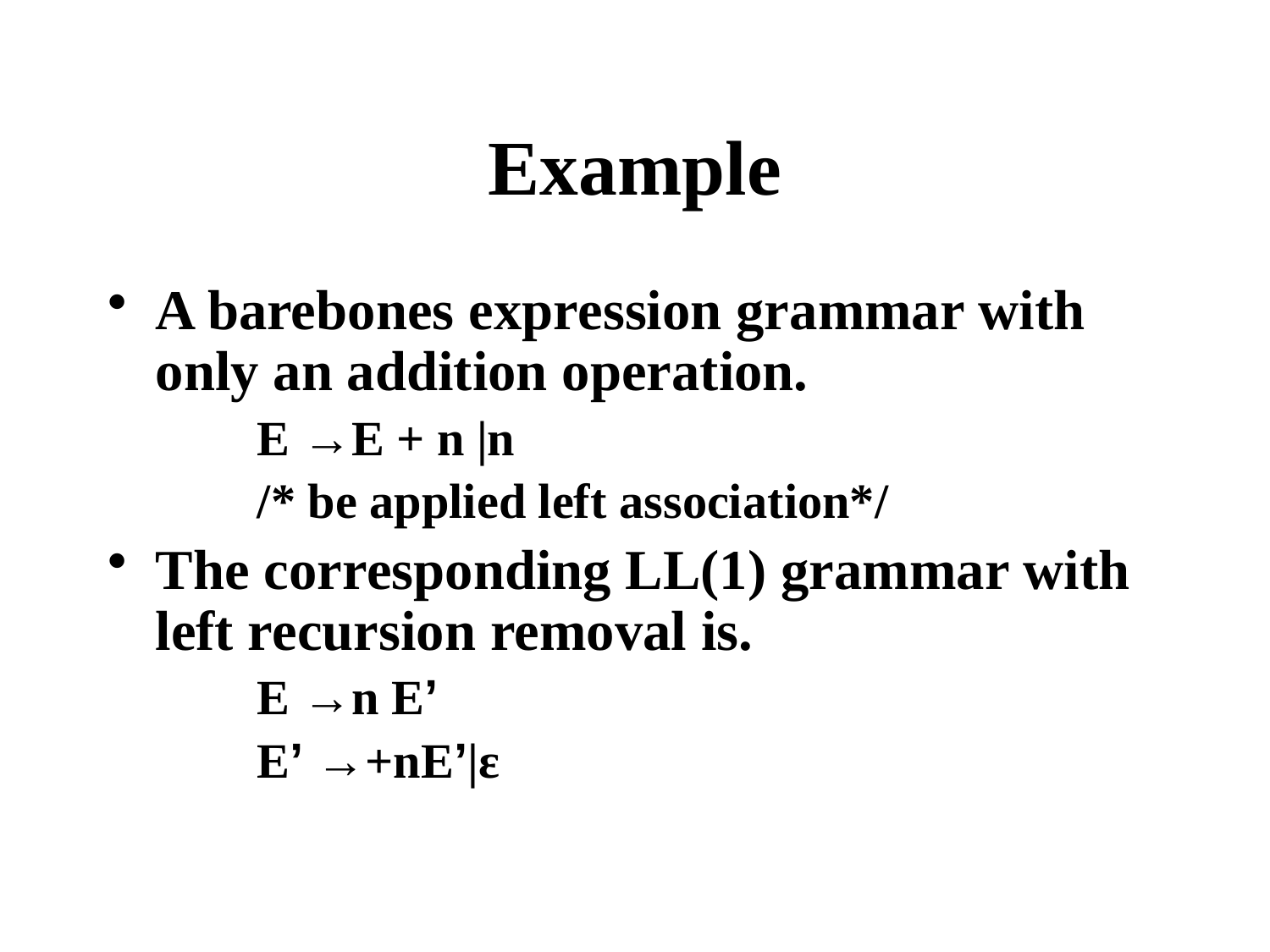

# Example
A barebones expression grammar with only an addition operation.
       E →E + n |n
       /* be applied left association*/
The corresponding LL(1) grammar with left recursion removal is.
       E →n E’
       E’ →+nE’|ε